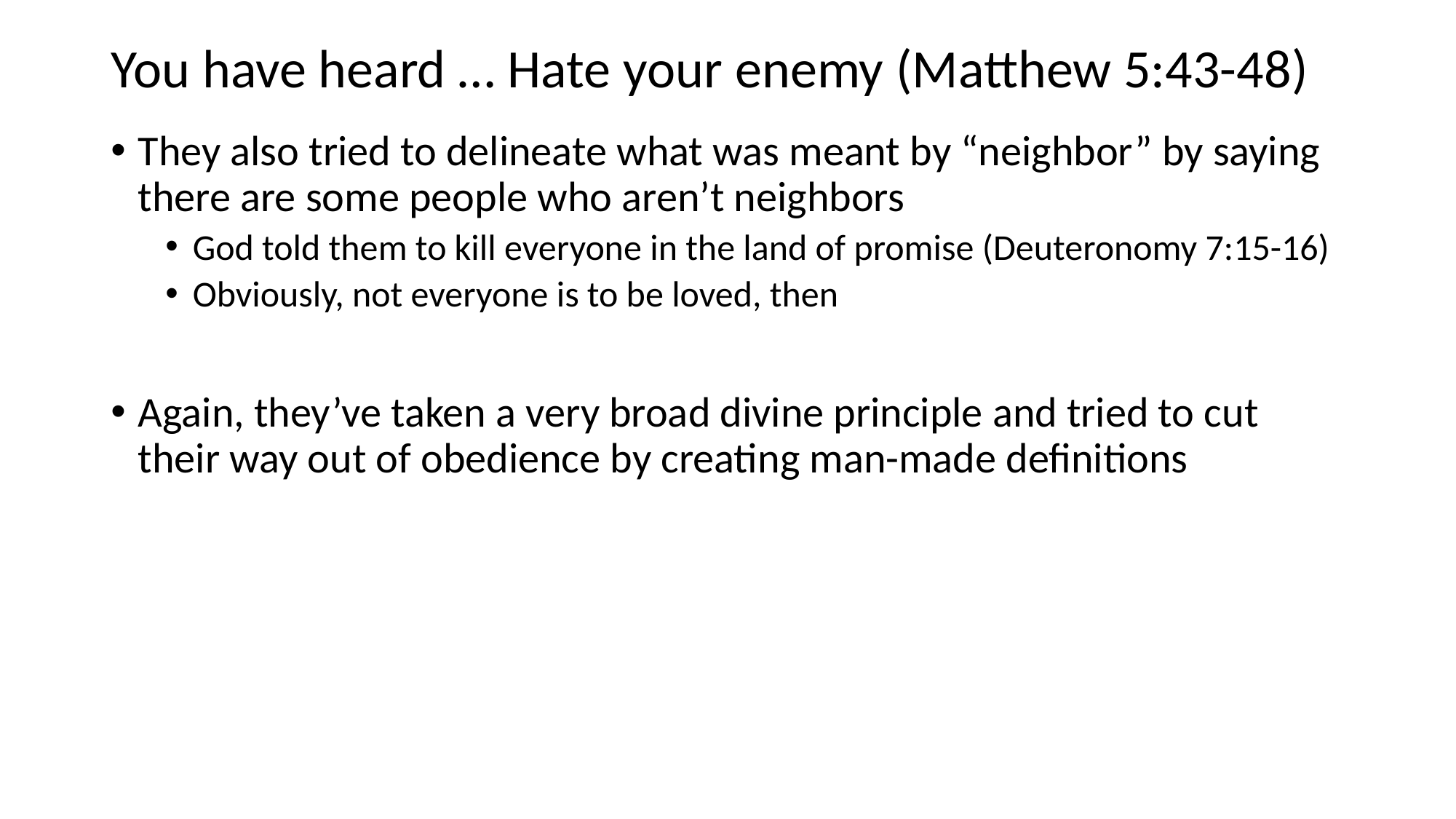

# You have heard … Hate your enemy (Matthew 5:43-48)
They also tried to delineate what was meant by “neighbor” by saying there are some people who aren’t neighbors
God told them to kill everyone in the land of promise (Deuteronomy 7:15-16)
Obviously, not everyone is to be loved, then

Again, they’ve taken a very broad divine principle and tried to cut their way out of obedience by creating man-made definitions